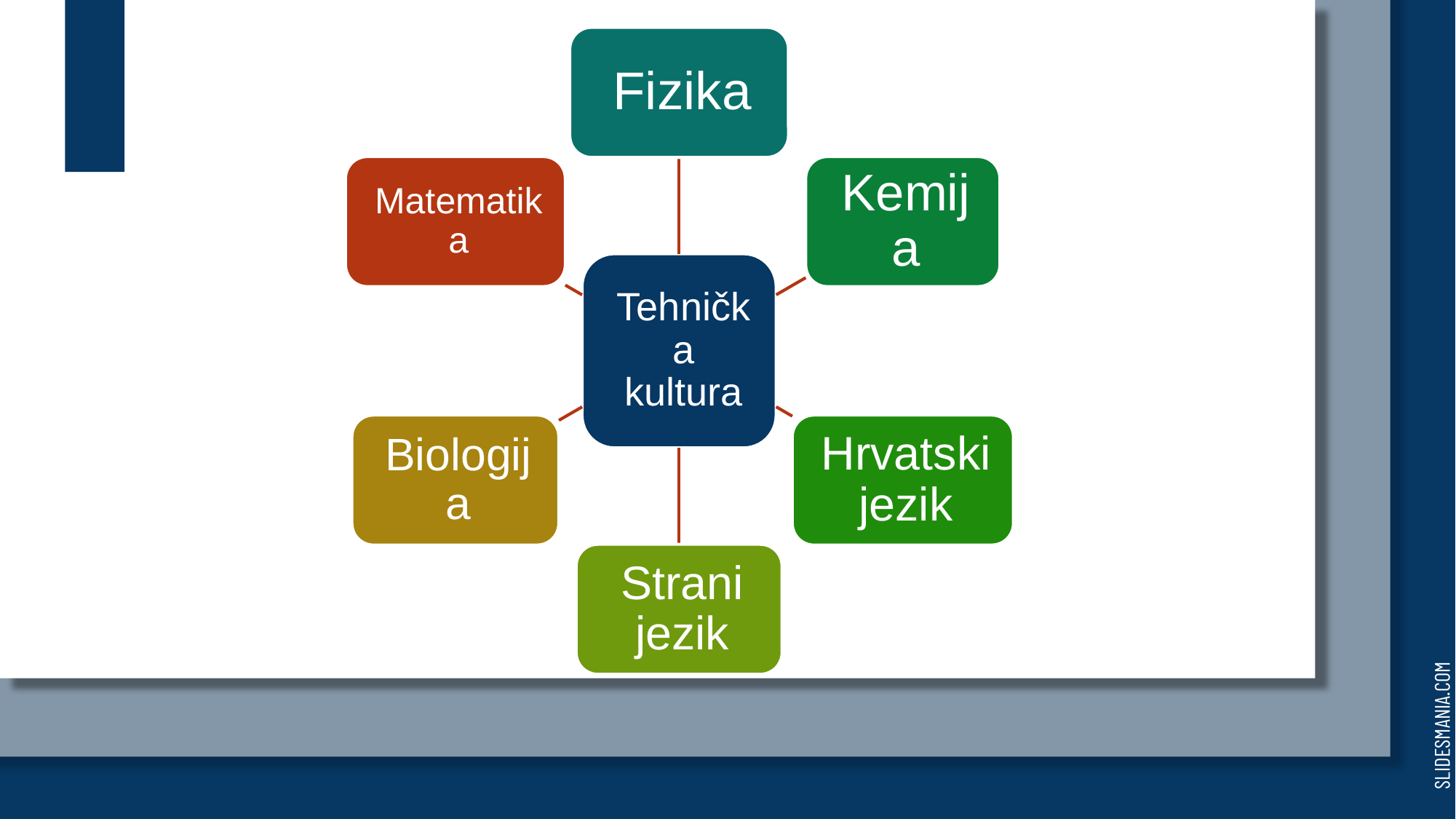

Tehnička kultura
Fizika
Kemija
Hrvatski jezik
Strani jezik
Biologija
Matematika